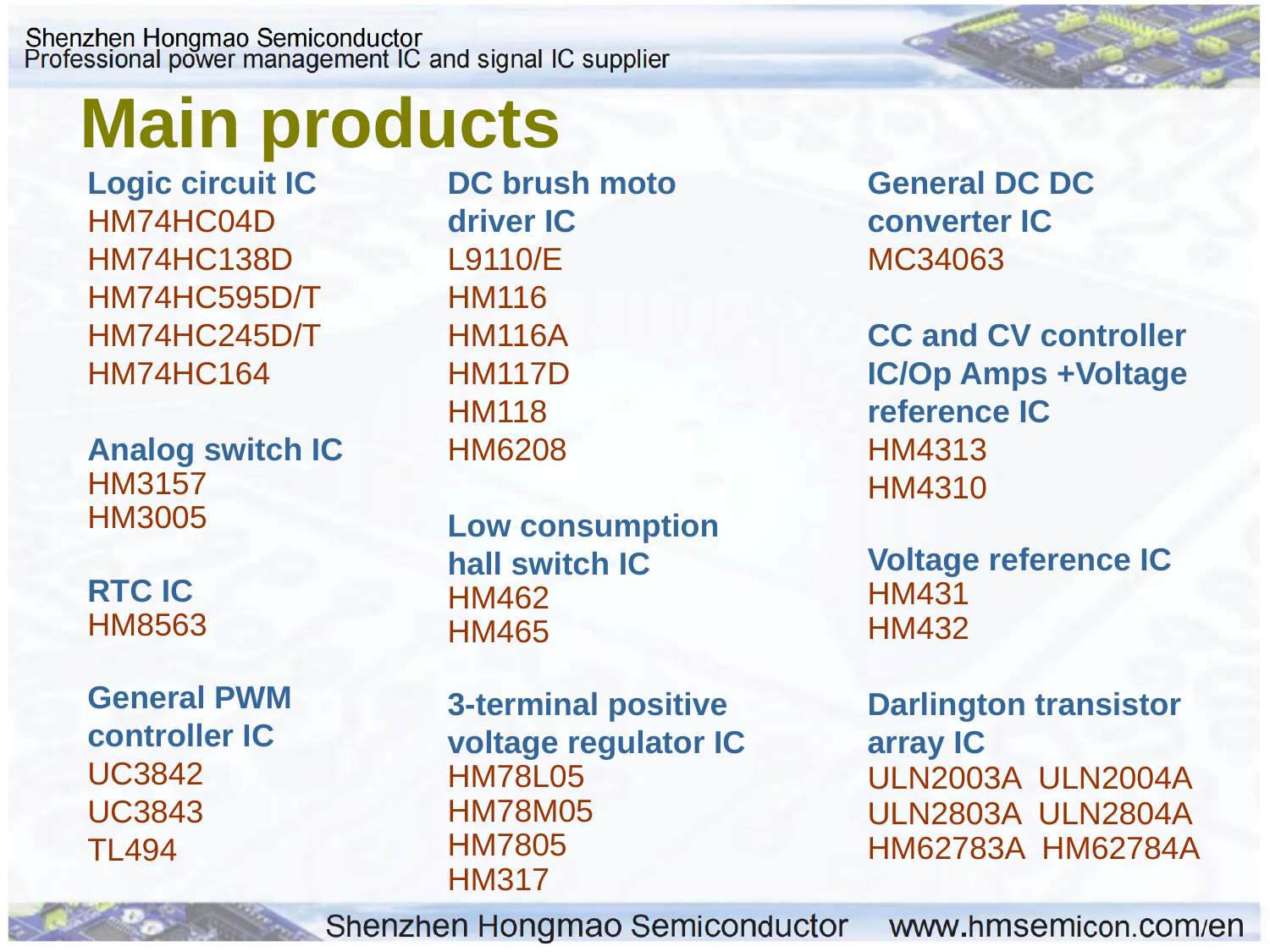

Main products
DC brush moto driver IC
L9110/E
HM116
HM116A
HM117D
HM118
HM6208

Low consumption hall switch IC
HM462
HM465

3-terminal positive voltage regulator IC
HM78L05
HM78M05
HM7805
HM317
General DC DC converter IC
MC34063

CC and CV controller IC/Op Amps +Voltage reference IC
HM4313
HM4310

Voltage reference IC
HM431
HM432

Darlington transistor array IC
ULN2003A  ULN2004A
ULN2803A  ULN2804A
HM62783A  HM62784A
Logic circuit IC
HM74HC04D
HM74HC138D
HM74HC595D/T
HM74HC245D/T
HM74HC164

Analog switch IC
HM3157
HM3005

RTC IC
HM8563

General PWM controller IC
UC3842
UC3843
TL494